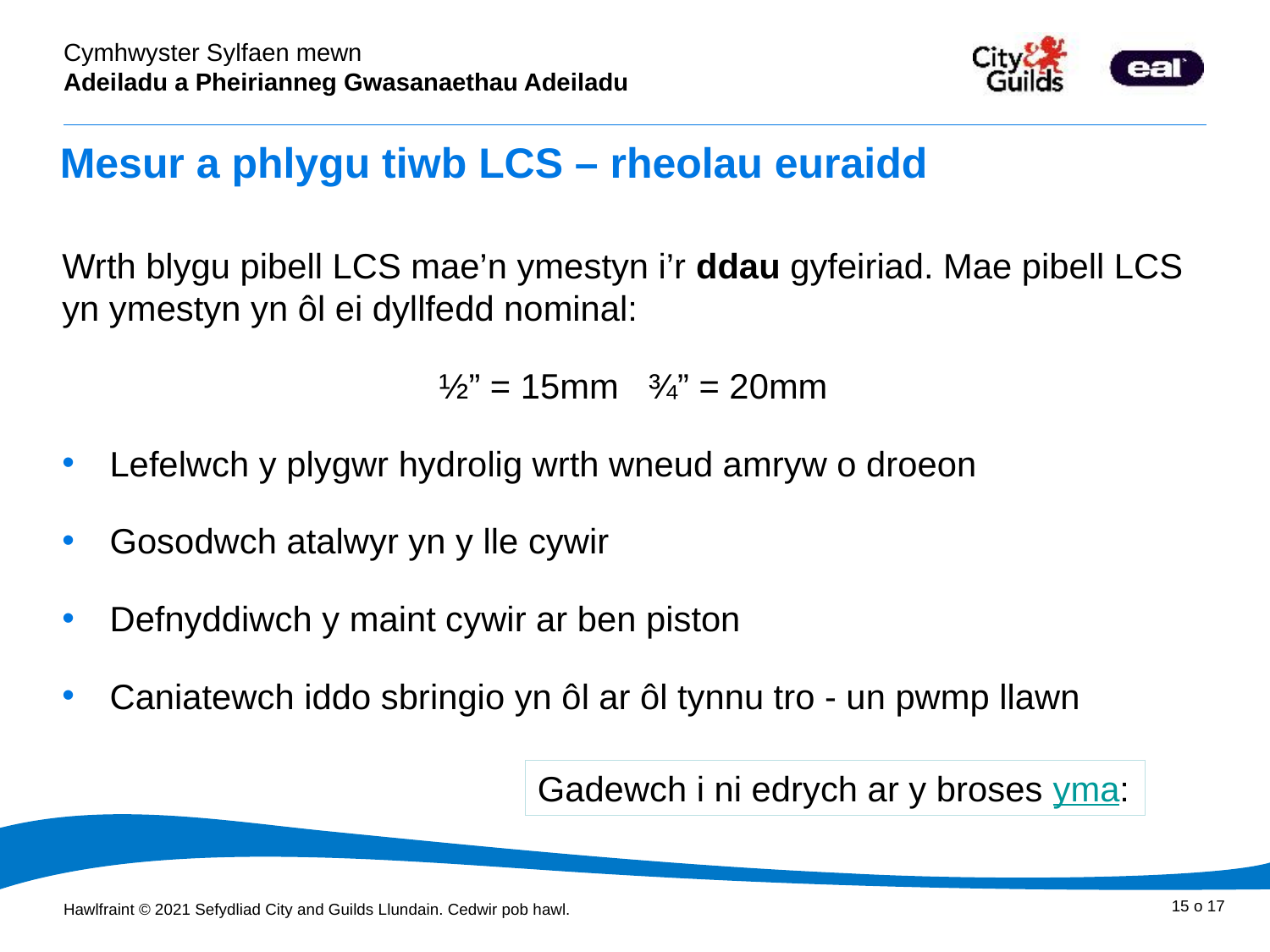

# Mesur a phlygu tiwb LCS – rheolau euraidd

Wrth blygu pibell LCS mae’n ymestyn i’r ddau gyfeiriad. Mae pibell LCS yn ymestyn yn ôl ei dyllfedd nominal:
½” = 15mm   ¾” = 20mm
Lefelwch y plygwr hydrolig wrth wneud amryw o droeon
Gosodwch atalwyr yn y lle cywir
Defnyddiwch y maint cywir ar ben piston
Caniatewch iddo sbringio yn ôl ar ôl tynnu tro - un pwmp llawn

Gadewch i ni edrych ar y broses yma: